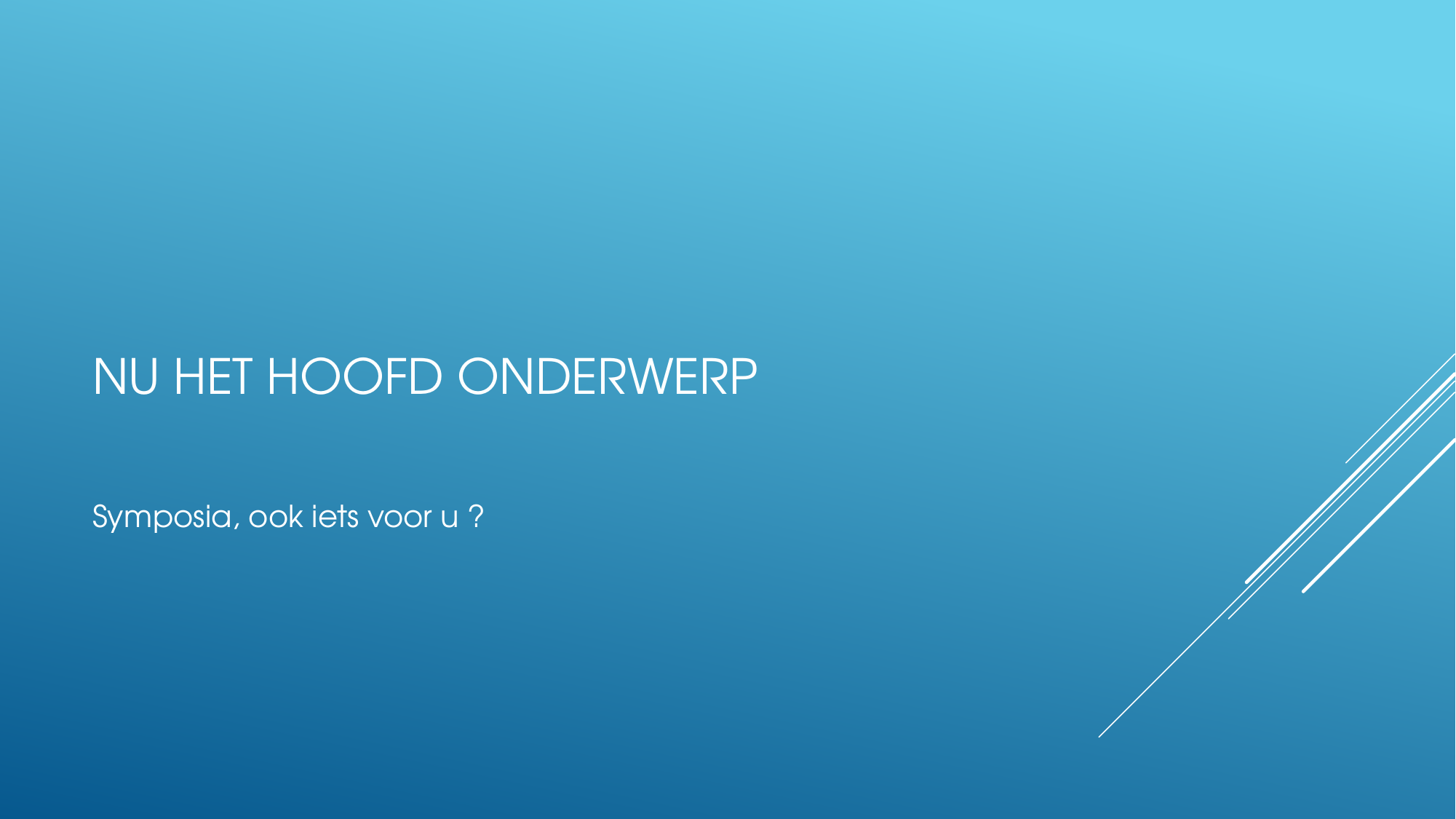

# Nu het hoofd onderwerp
Symposia, ook iets voor u ?